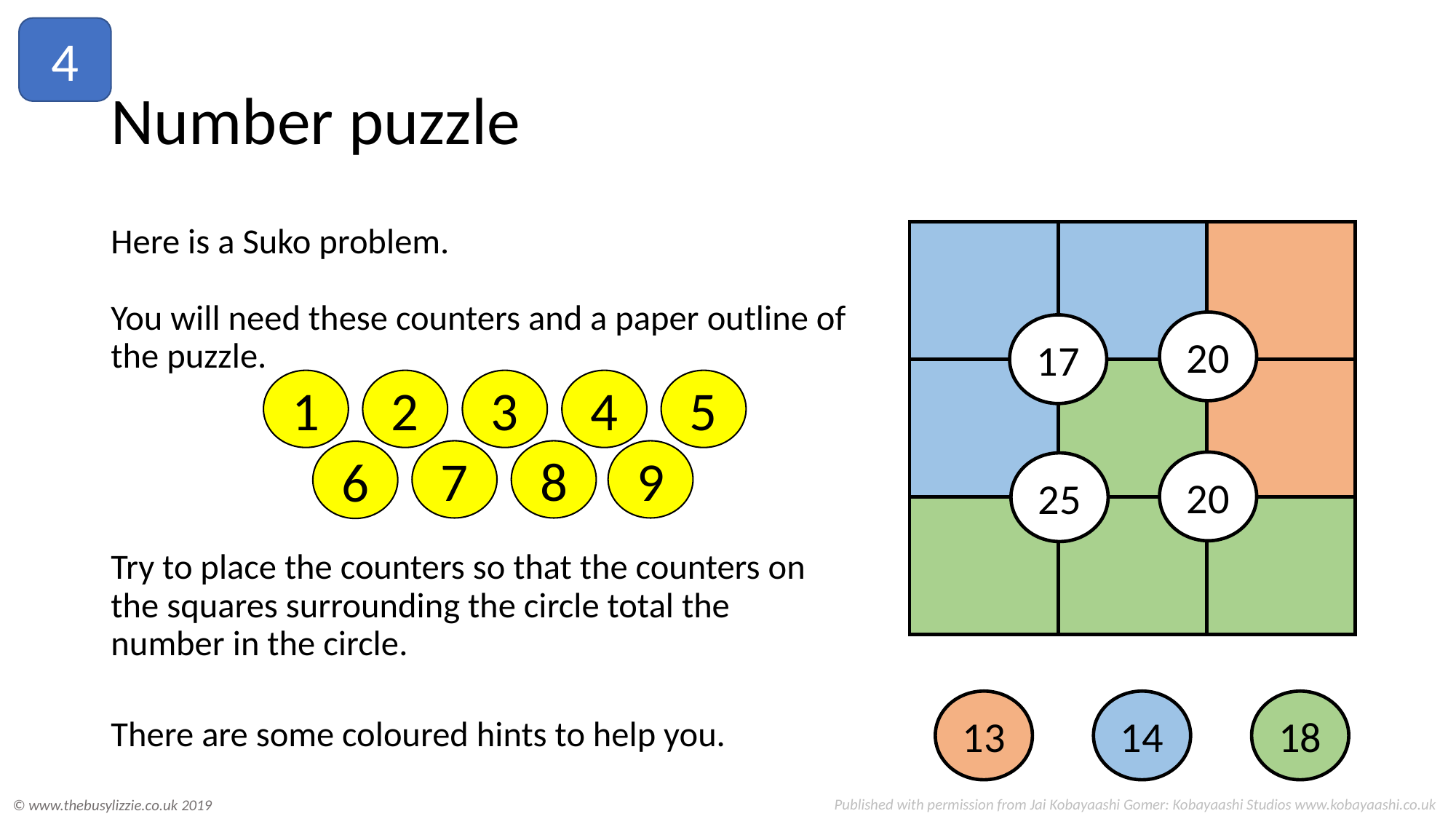

4
# Number puzzle
Here is a Suko problem.
You will need these counters and a paper outline of the puzzle.

Try to place the counters so that the counters on the squares surrounding the circle total the number in the circle.
There are some coloured hints to help you.

20
17

20
25

18
13
14
1
2
3
4
5
9
8
7
6
Published with permission from Jai Kobayaashi Gomer: Kobayaashi Studios www.kobayaashi.co.uk
© www.thebusylizzie.co.uk 2019